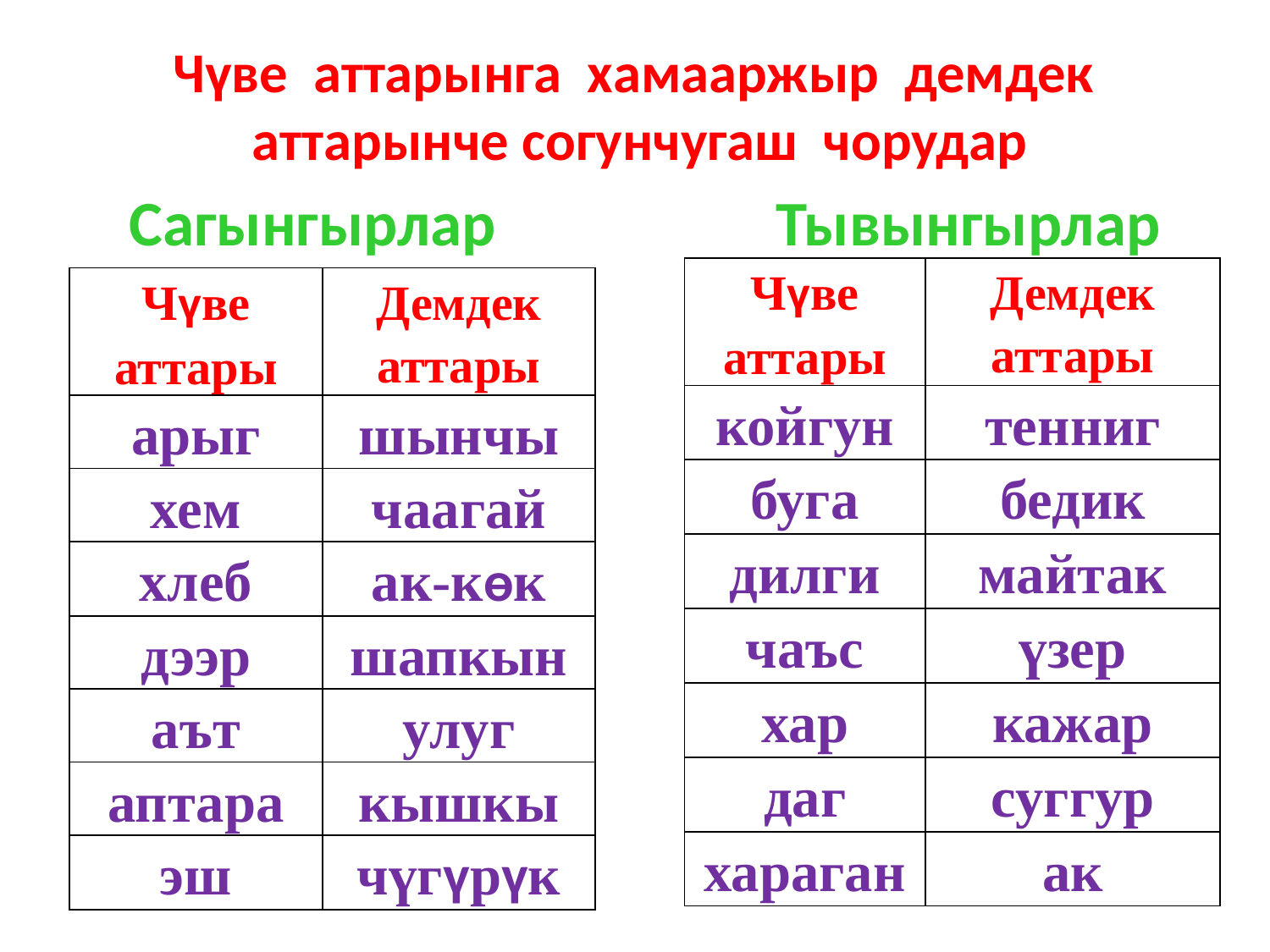

Чүве  аттарынга  хамааржыр  демдек  аттарынче согунчугаш  чорудар

      Сагынгырлар                      Тывынгырлар
| Чүве аттары | Демдек аттары |
| --- | --- |
| койгун | тенниг |
| буга | бедик |
| дилги | майтак |
| чаъс | үзер |
| хар | кажар |
| даг | суггур |
| хараган | ак |
| Чүве аттары | Демдек аттары |
| --- | --- |
| арыг | шынчы |
| хем | чаагай |
| хлеб | ак-кѳк |
| дээр | шапкын |
| аът | улуг |
| аптара | кышкы |
| эш | чүгүрүк |